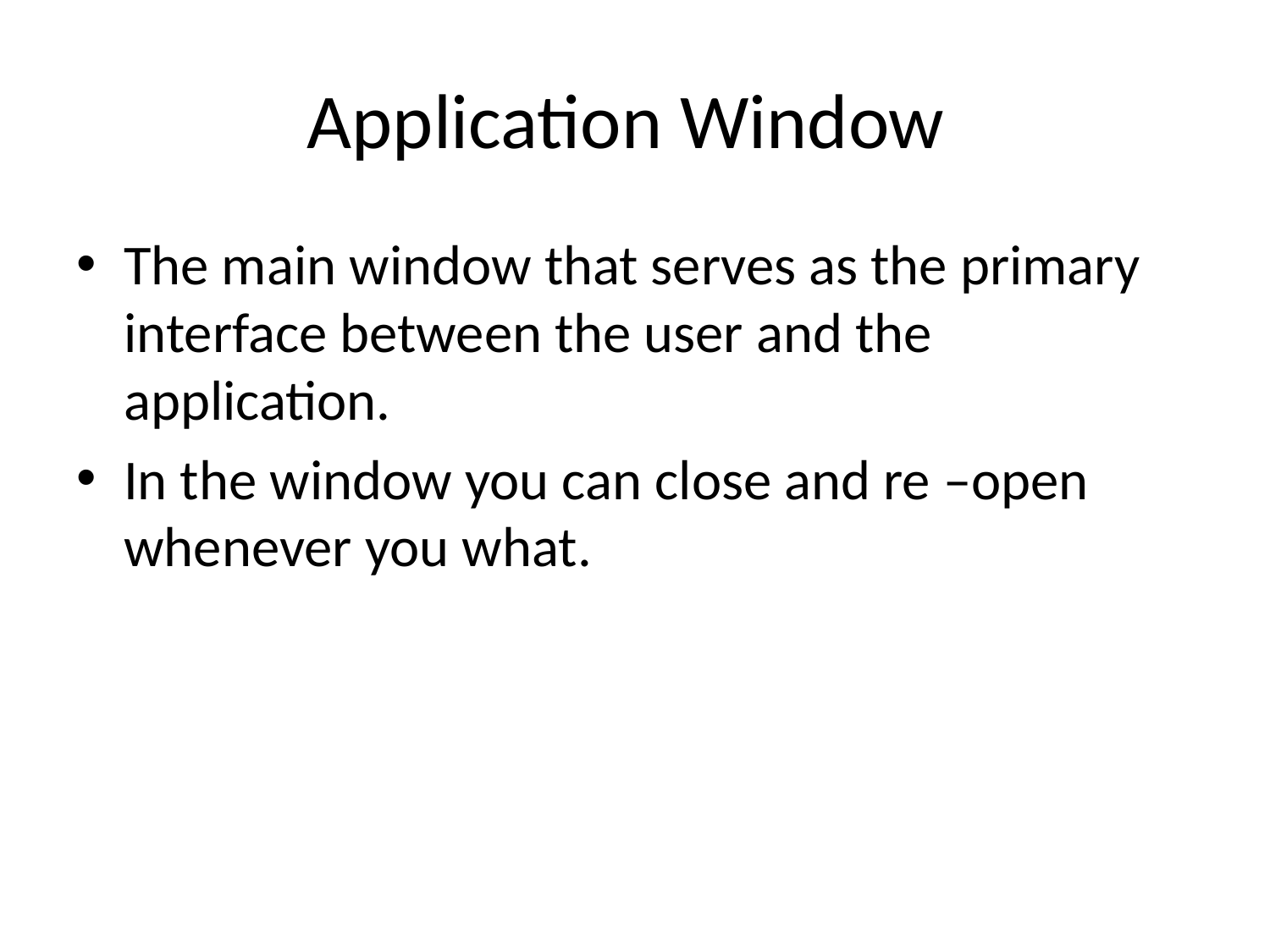

# Application Window
The main window that serves as the primary interface between the user and the application.
In the window you can close and re –open whenever you what.